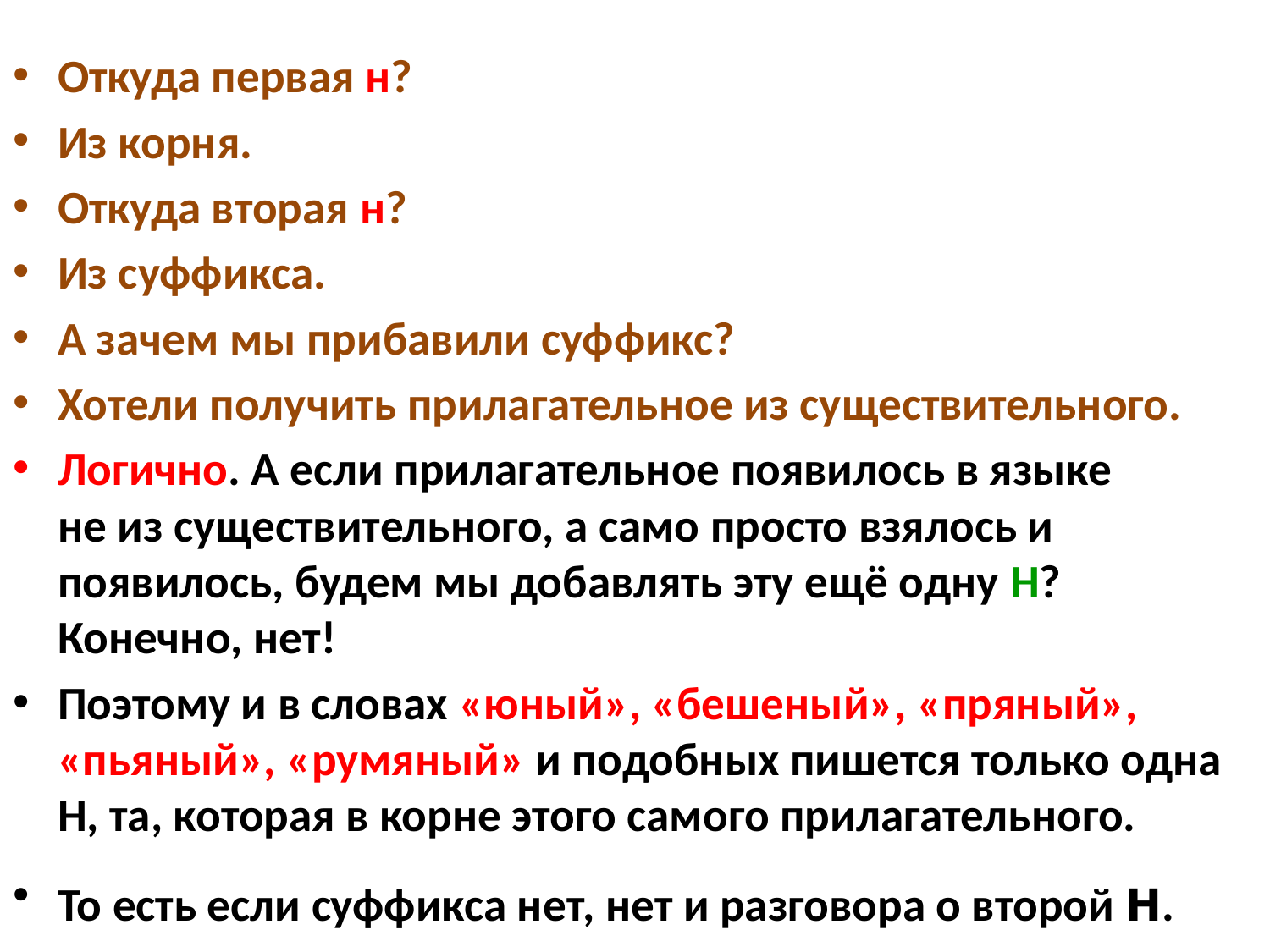

#
Откуда первая н?
Из корня.
Откуда вторая н?
Из суффикса.
А зачем мы прибавили суффикс?
Хотели получить прилагательное из существительного.
Логично. А если прилагательное появилось в языке           не из существительного, а само просто взялось и появилось, будем мы добавлять эту ещё одну Н? Конечно, нет!
Поэтому и в словах «юный», «бешеный», «пряный», «пьяный», «румяный» и подобных пишется только одна Н, та, которая в корне этого самого прилагательного.
То есть если суффикса нет, нет и разговора о второй н.